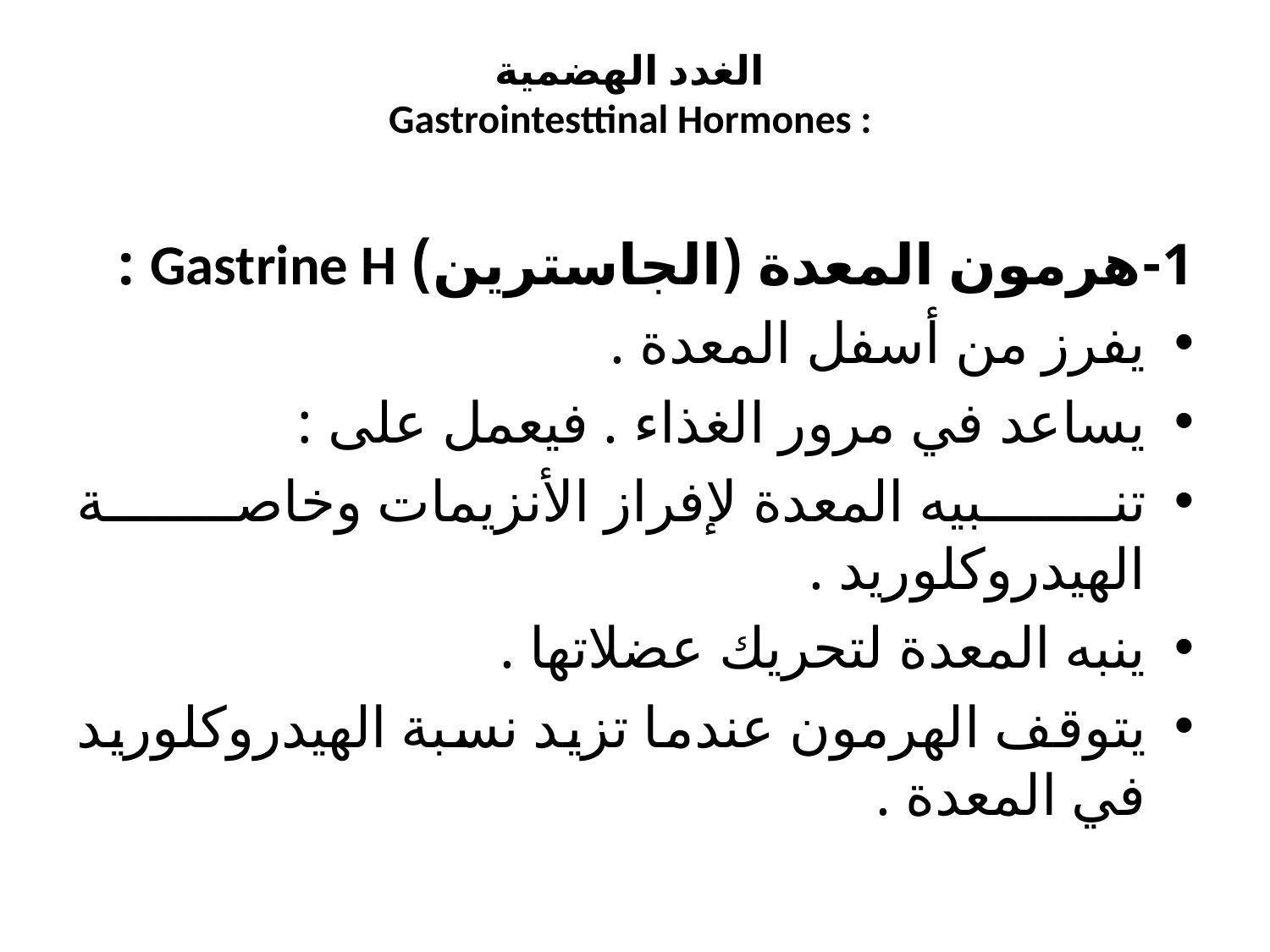

# الغدد الهضمية Gastrointesttinal Hormones :
1-هرمون المعدة (الجاسترين) Gastrine H :
يفرز من أسفل المعدة .
يساعد في مرور الغذاء . فيعمل على :
تنبيه المعدة لإفراز الأنزيمات وخاصة الهيدروكلوريد .
ينبه المعدة لتحريك عضلاتها .
يتوقف الهرمون عندما تزيد نسبة الهيدروكلوريد في المعدة .